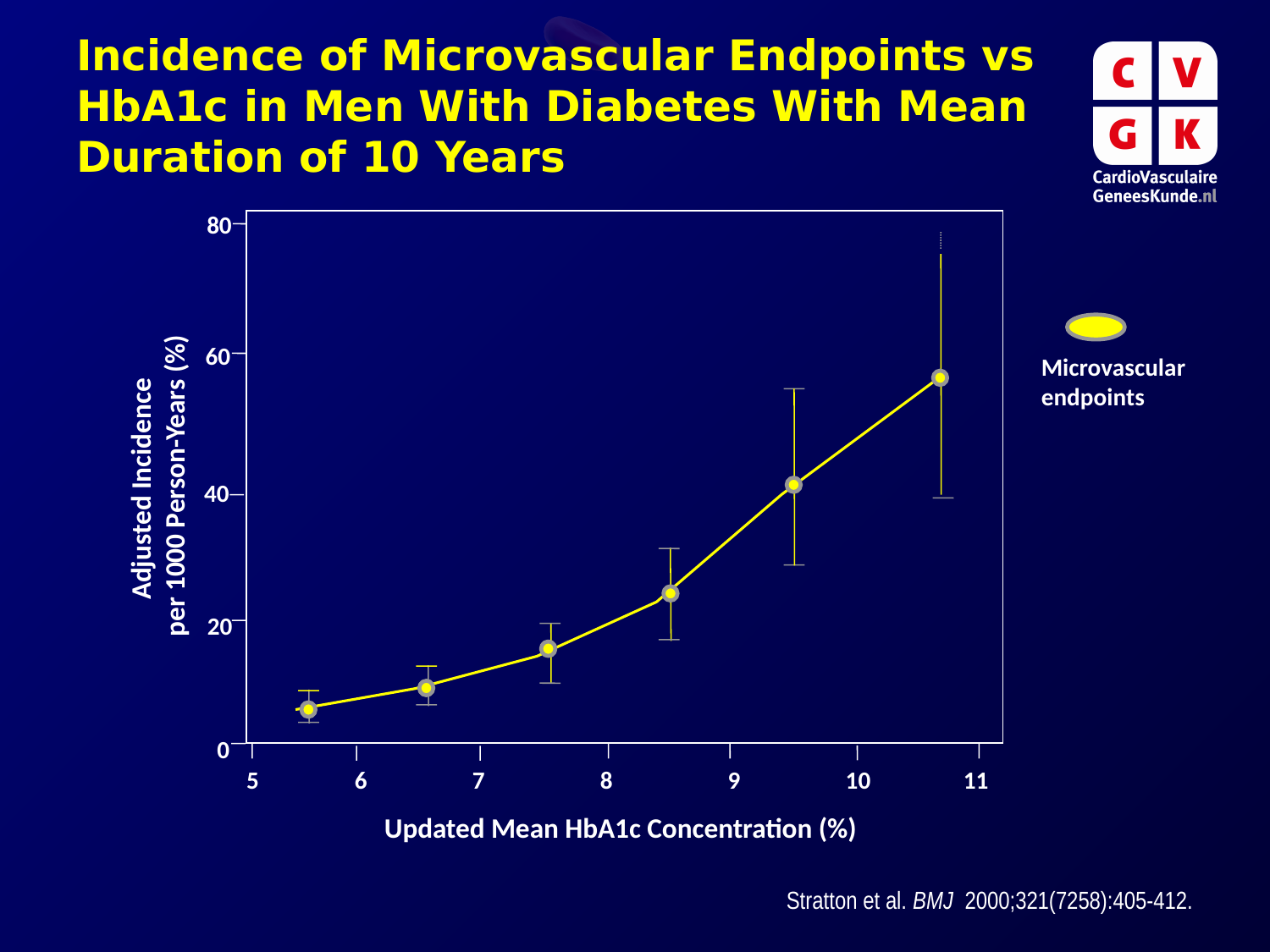

Incidence of Microvascular Endpoints vs HbA1c in Men With Diabetes With Mean Duration of 10 Years
80

60
Microvascular
endpoints

Adjusted Incidence
per 1000 Person-Years (%)
40

20

0

9
10
11
5
6
7
8
Updated Mean HbA1c Concentration (%)
Stratton et al. BMJ  2000;321(7258):405-412.